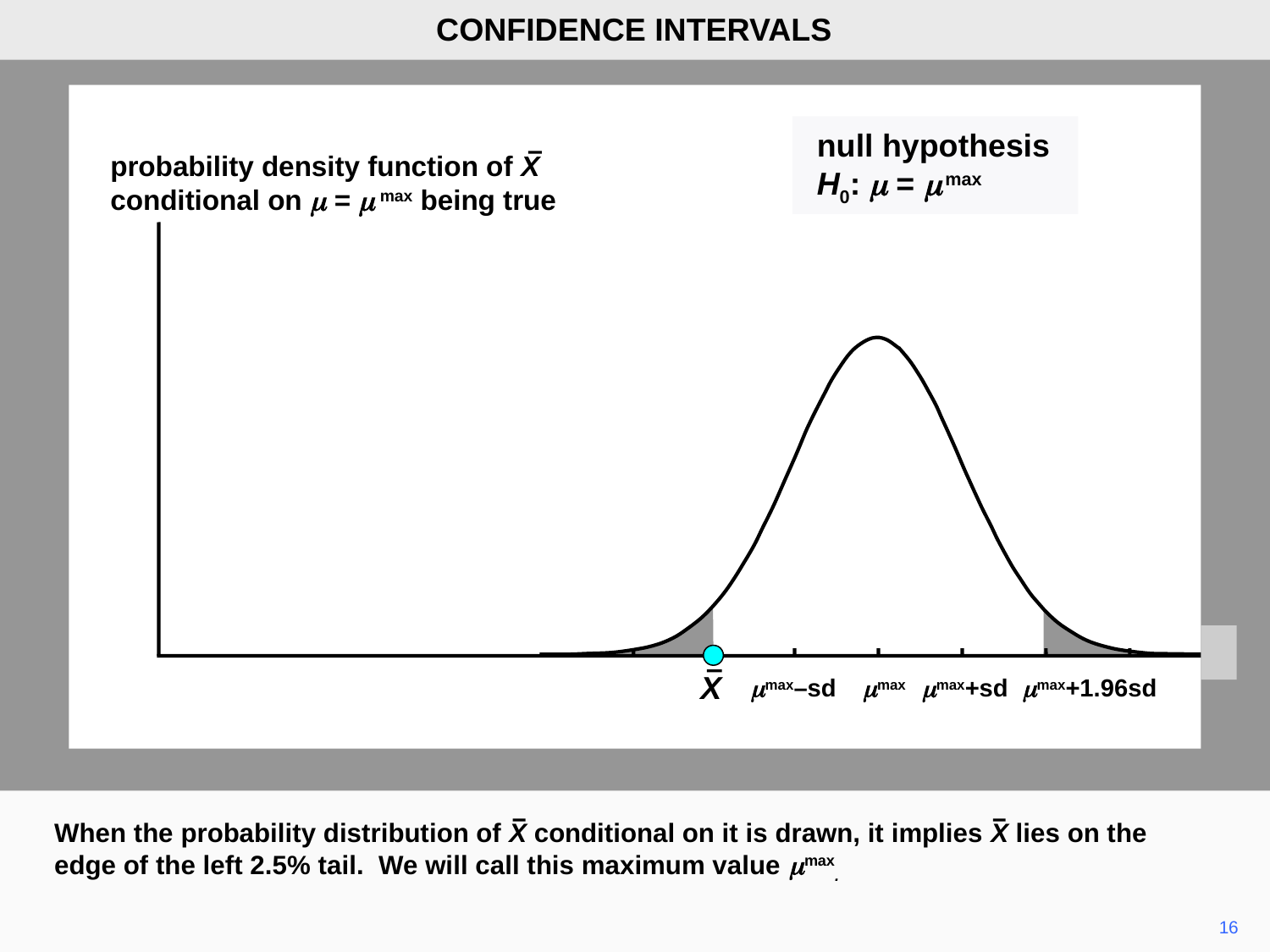

CONFIDENCE INTERVALS

null hypothesis
H0: μ = μ max
probability density function of X

conditional on μ = μ max being true

X

μmax–sd
μmax
μmax+sd
μmax+1.96sd

When the probability distribution of X conditional on it is drawn, it implies X lies on the edge of the left 2.5% tail.  We will call this maximum value μmax.

16